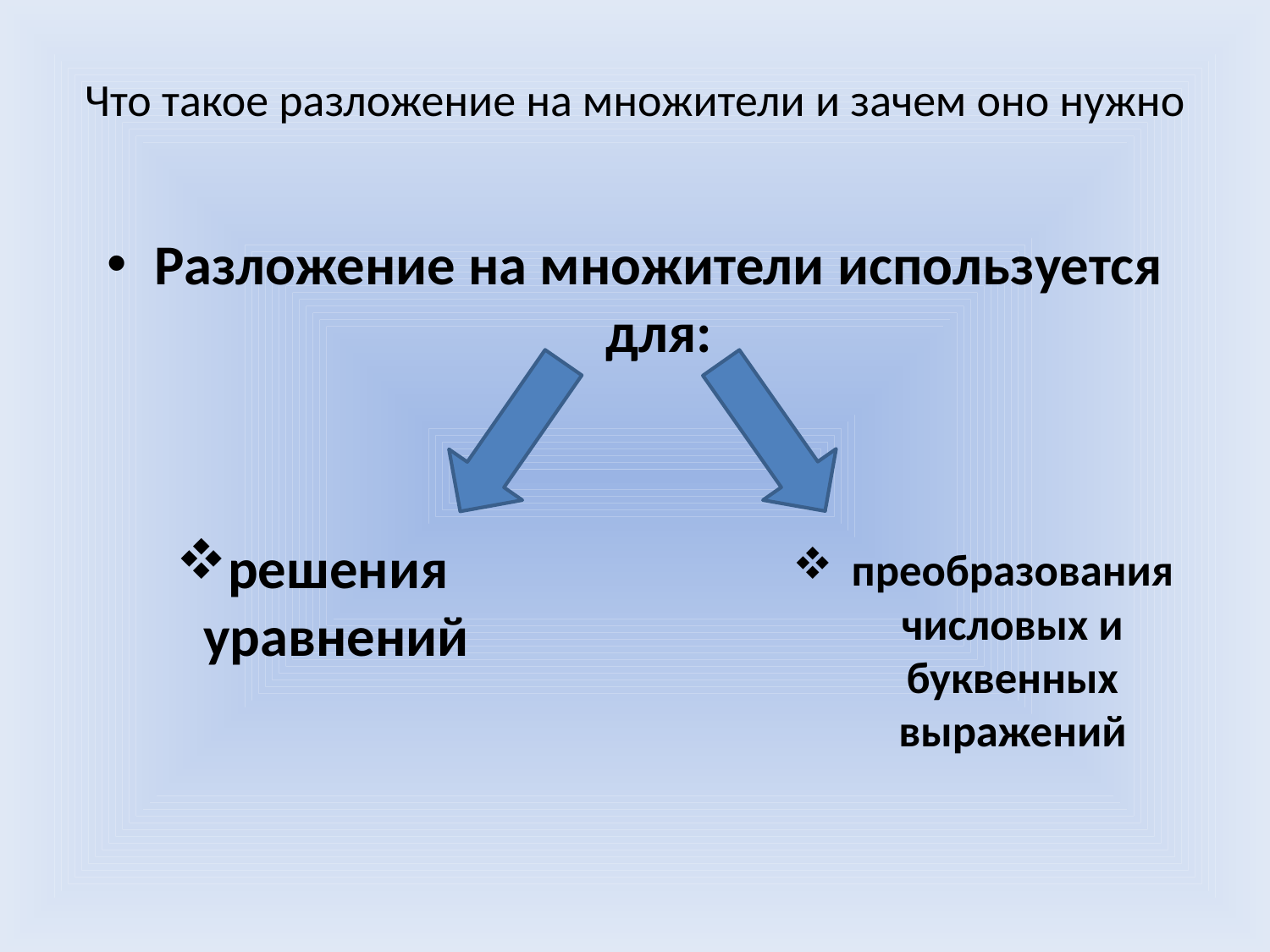

# Что такое разложение на множители и зачем оно нужно
Разложение на множители используется для:

решения уравнений
преобразования числовых и буквенных выражений